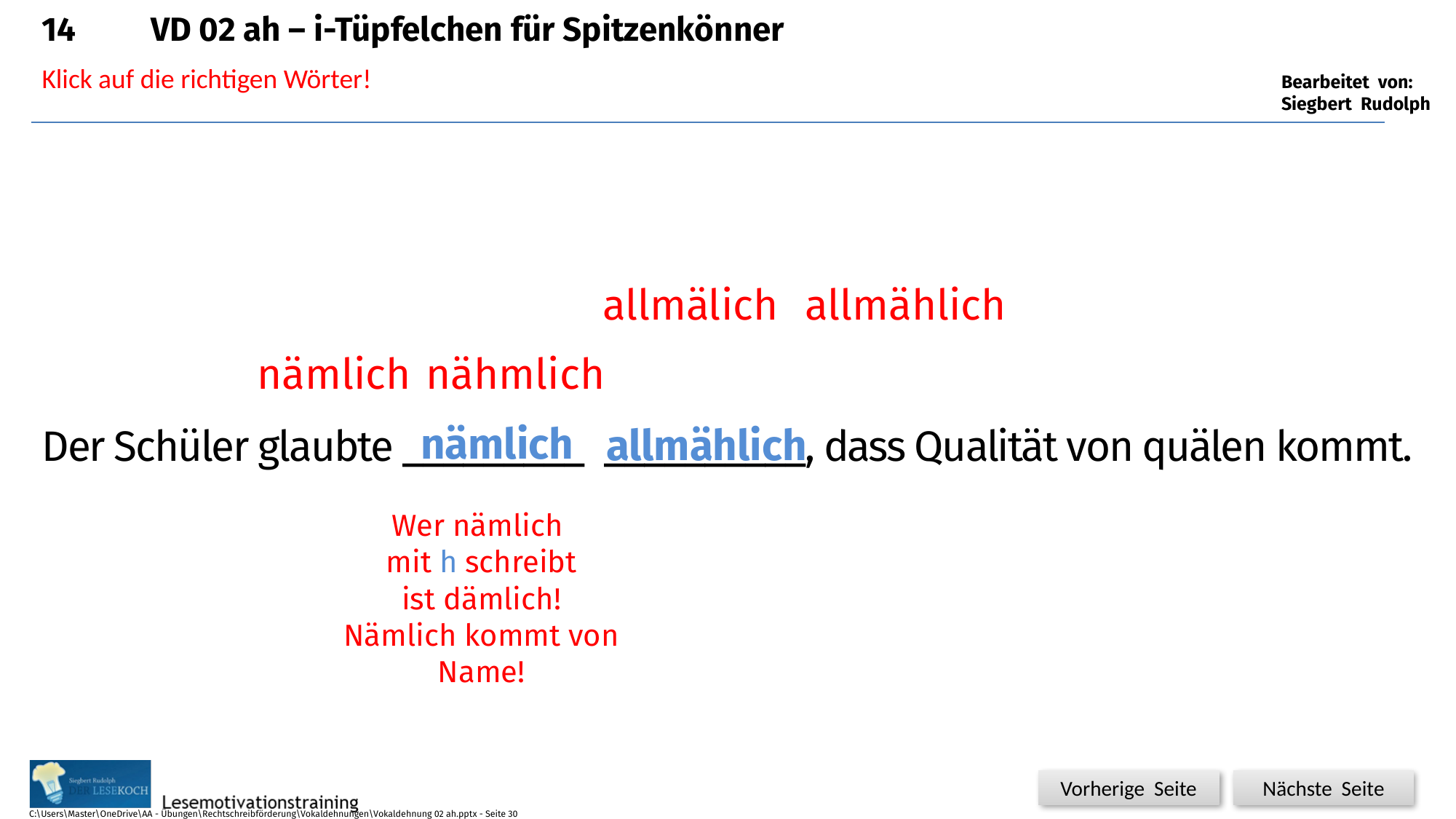

14	VD 02 ah – i-Tüpfelchen für Spitzenkönner
30
Klick auf die richtigen Wörter!
allmälich
allmählich
nämlich
nähmlich
nämlich
allmählich
Der Schüler glaubte _________  __________, dass Qualität von quälen kommt.
Wer nämlich
mit h schreibt
ist dämlich!
Nämlich kommt von Name!
C:\Users\Master\OneDrive\AA - Übungen\Rechtschreibförderung\Vokaldehnungen\Vokaldehnung 02 ah.pptx - Seite 30